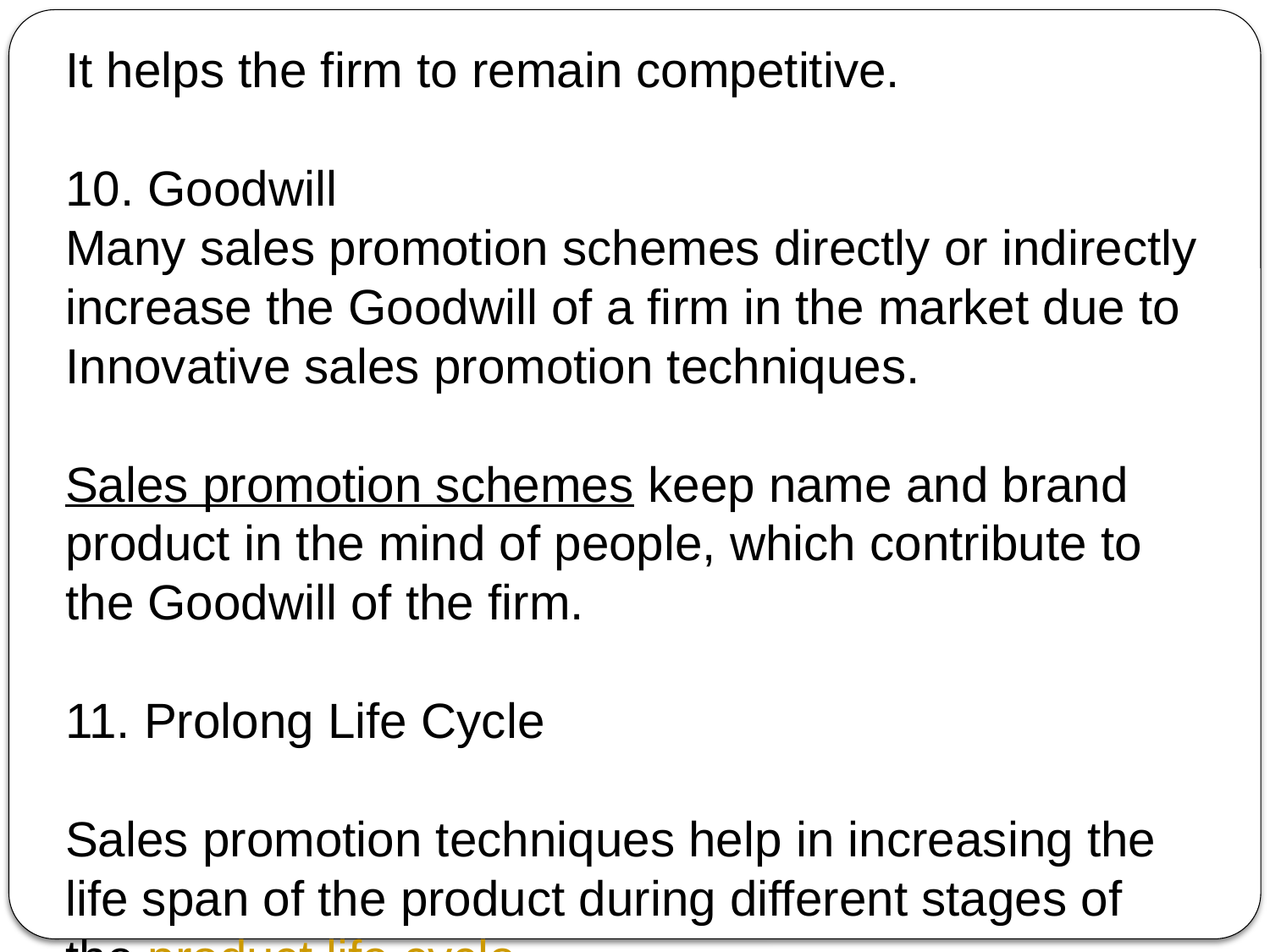

It helps the firm to remain competitive.

10. Goodwill
Many sales promotion schemes directly or indirectly increase the Goodwill of a firm in the market due to Innovative sales promotion techniques.

Sales promotion schemes keep name and brand product in the mind of people, which contribute to the Goodwill of the firm.

11. Prolong Life Cycle

Sales promotion techniques help in increasing the life span of the product during different stages of the product life cycle.